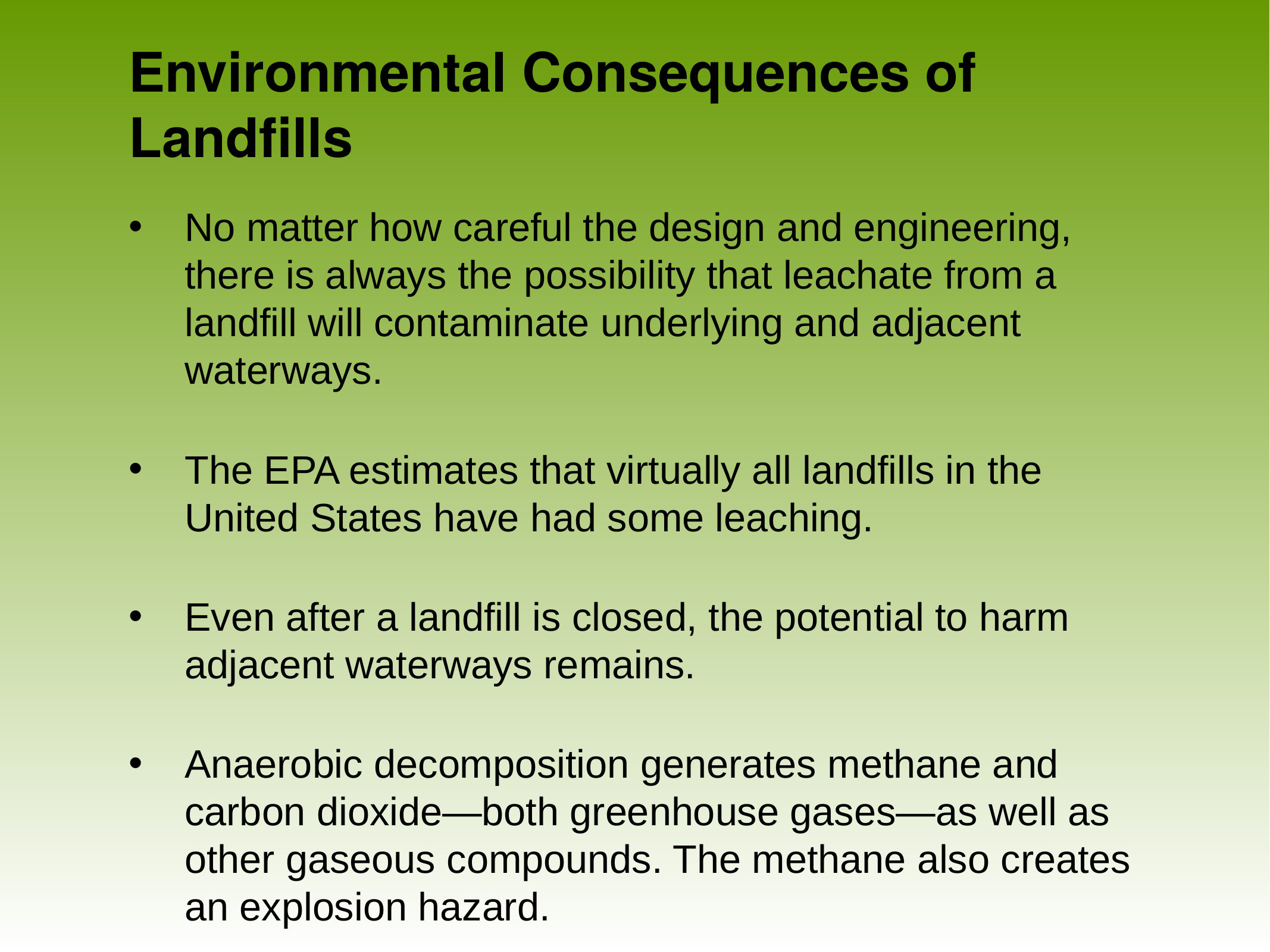

# Environmental Consequences of Landfills

No matter how careful the design and engineering, there is always the possibility that leachate from a landfill will contaminate underlying and adjacent waterways.
The EPA estimates that virtually all landfills in the United States have had some leaching.
Even after a landfill is closed, the potential to harm adjacent waterways remains.
Anaerobic decomposition generates methane and carbon dioxide—both greenhouse gases—as well as other gaseous compounds. The methane also creates an explosion hazard.